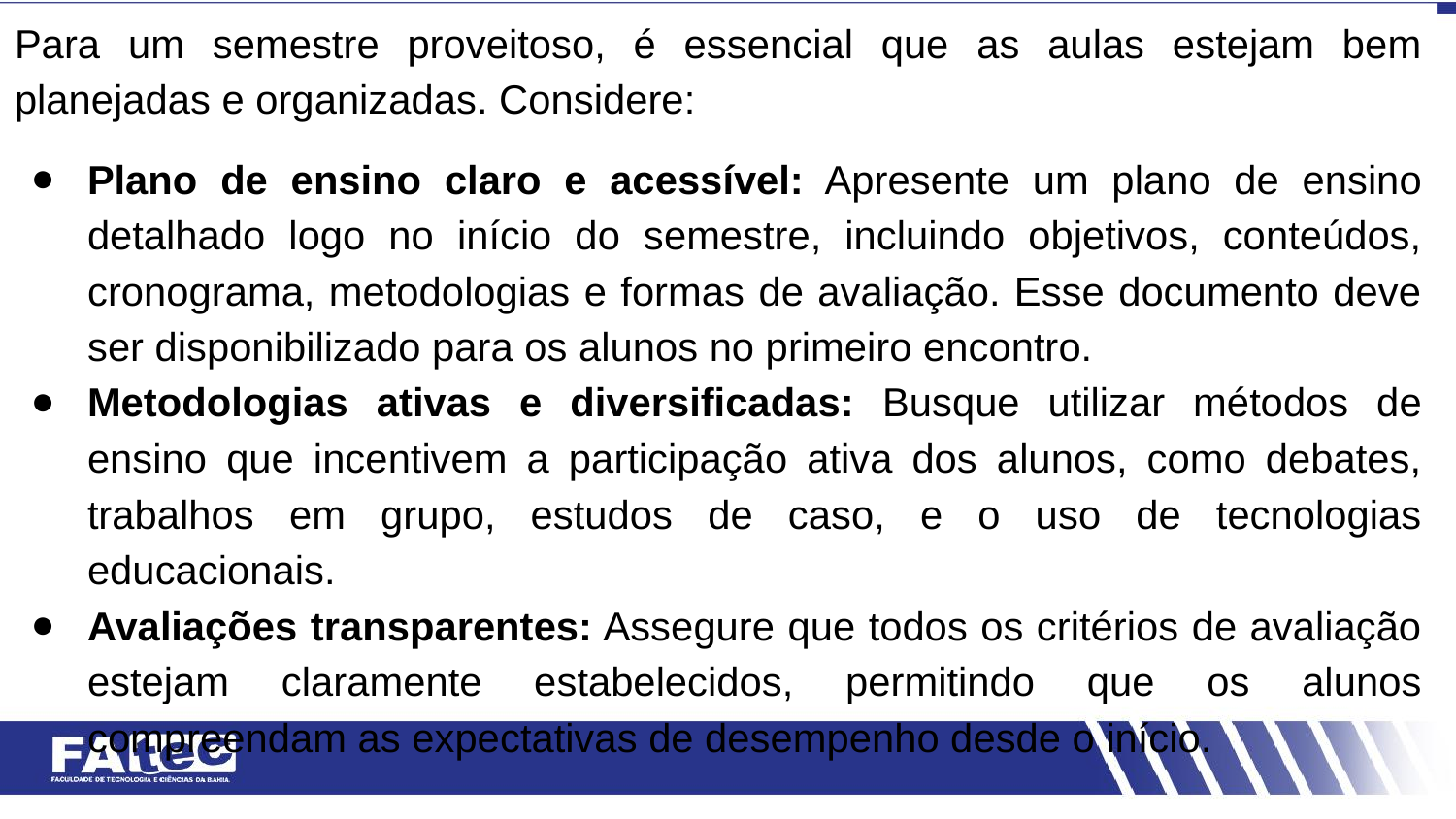

Para um semestre proveitoso, é essencial que as aulas estejam bem planejadas e organizadas. Considere:
Plano de ensino claro e acessível: Apresente um plano de ensino detalhado logo no início do semestre, incluindo objetivos, conteúdos, cronograma, metodologias e formas de avaliação. Esse documento deve ser disponibilizado para os alunos no primeiro encontro.
Metodologias ativas e diversificadas: Busque utilizar métodos de ensino que incentivem a participação ativa dos alunos, como debates, trabalhos em grupo, estudos de caso, e o uso de tecnologias educacionais.
Avaliações transparentes: Assegure que todos os critérios de avaliação estejam claramente estabelecidos, permitindo que os alunos compreendam as expectativas de desempenho desde o início.